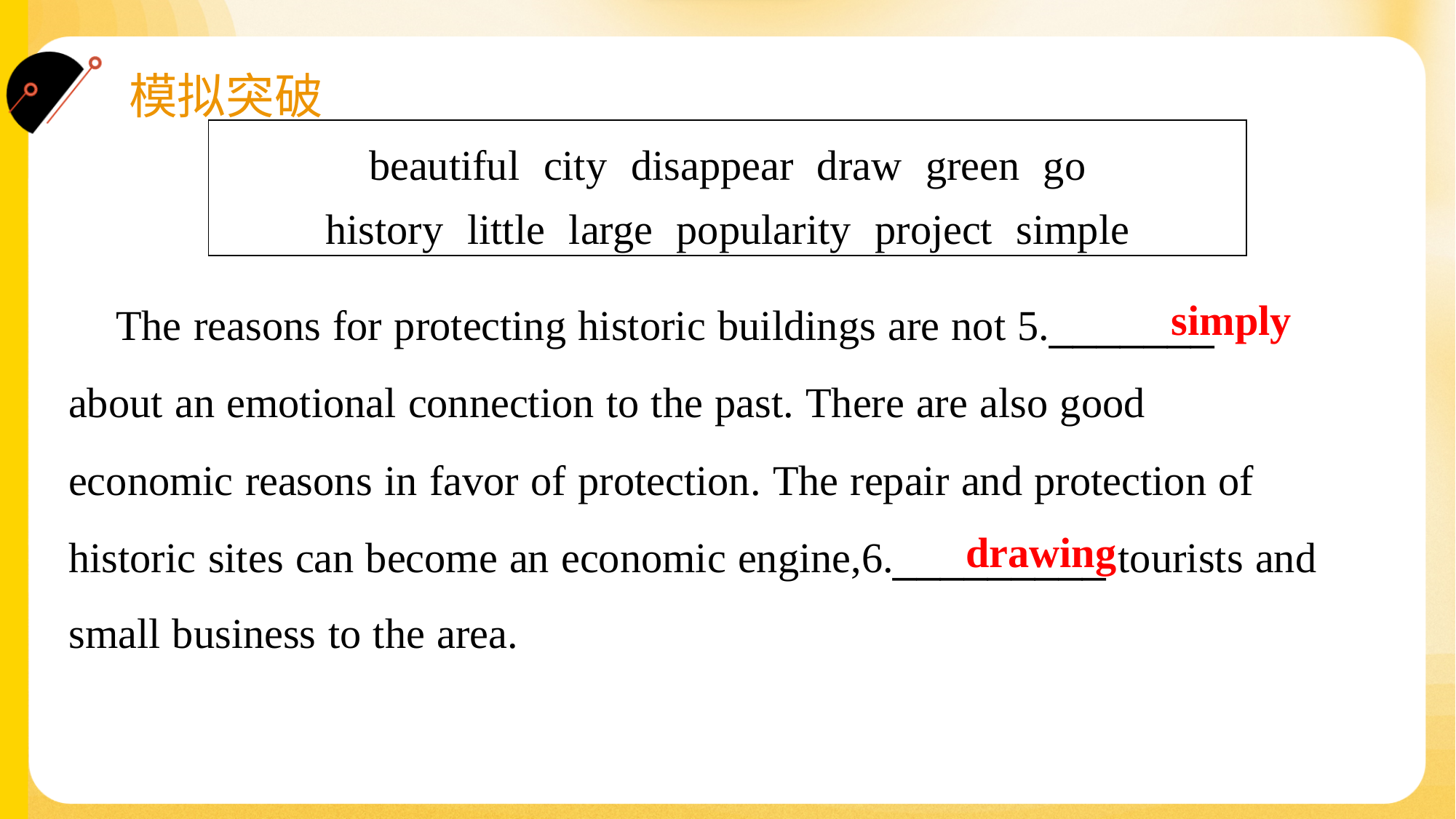

| beautiful city disappear draw green go history little large popularity project simple |
| --- |
simply
    The reasons for protecting historic buildings are not 5._______
about an emotional connection to the past. There are also good
economic reasons in favor of protection. The repair and protection of
historic sites can become an economic engine,6._________ tourists and
small business to the area.#1.1.3
drawing